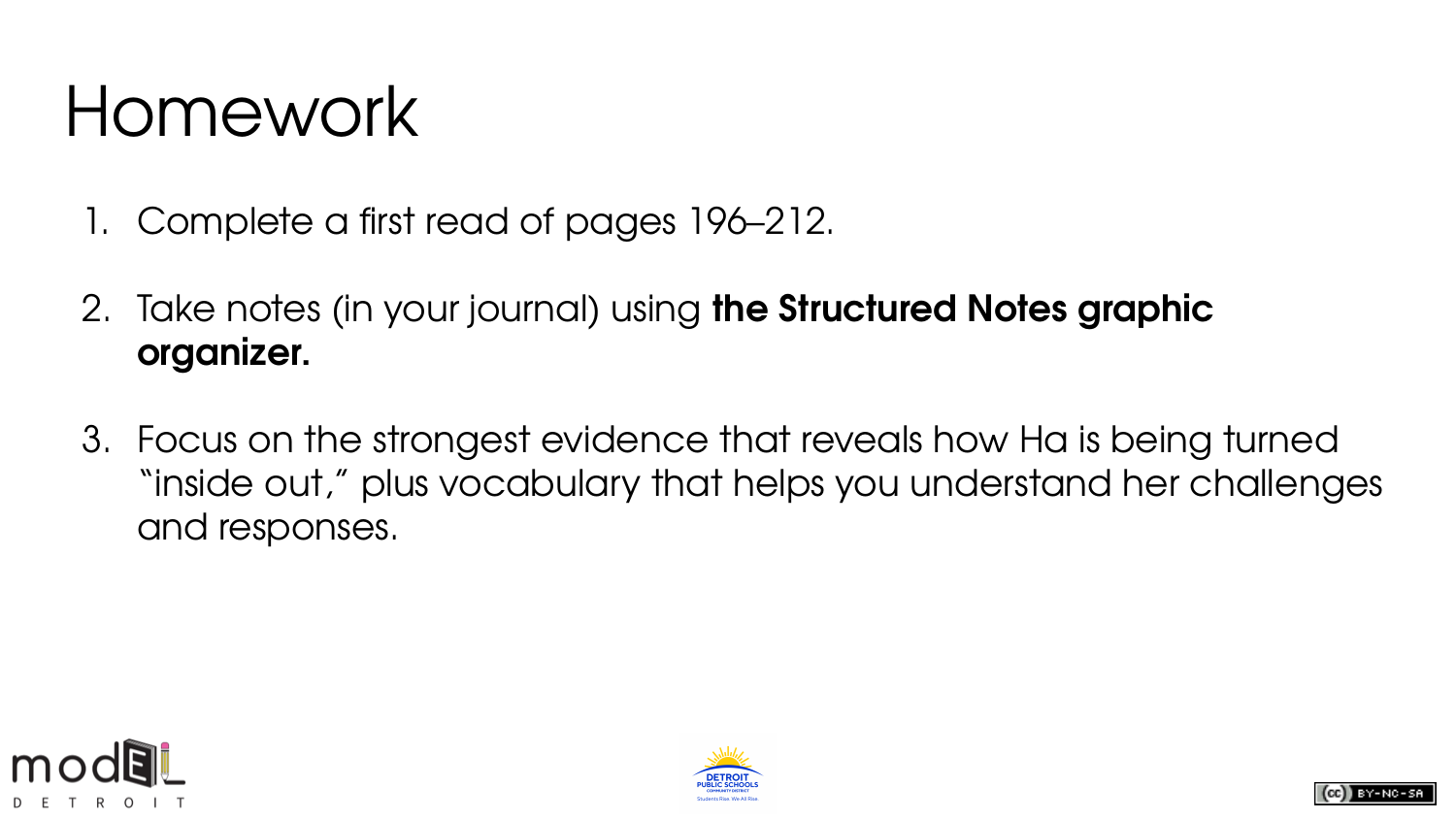

# Homework
Complete a first read of pages 196–212.

Take notes (in your journal) using the Structured Notes graphic organizer.

Focus on the strongest evidence that reveals how Ha is being turned “inside out,” plus vocabulary that helps you understand her challenges and responses.